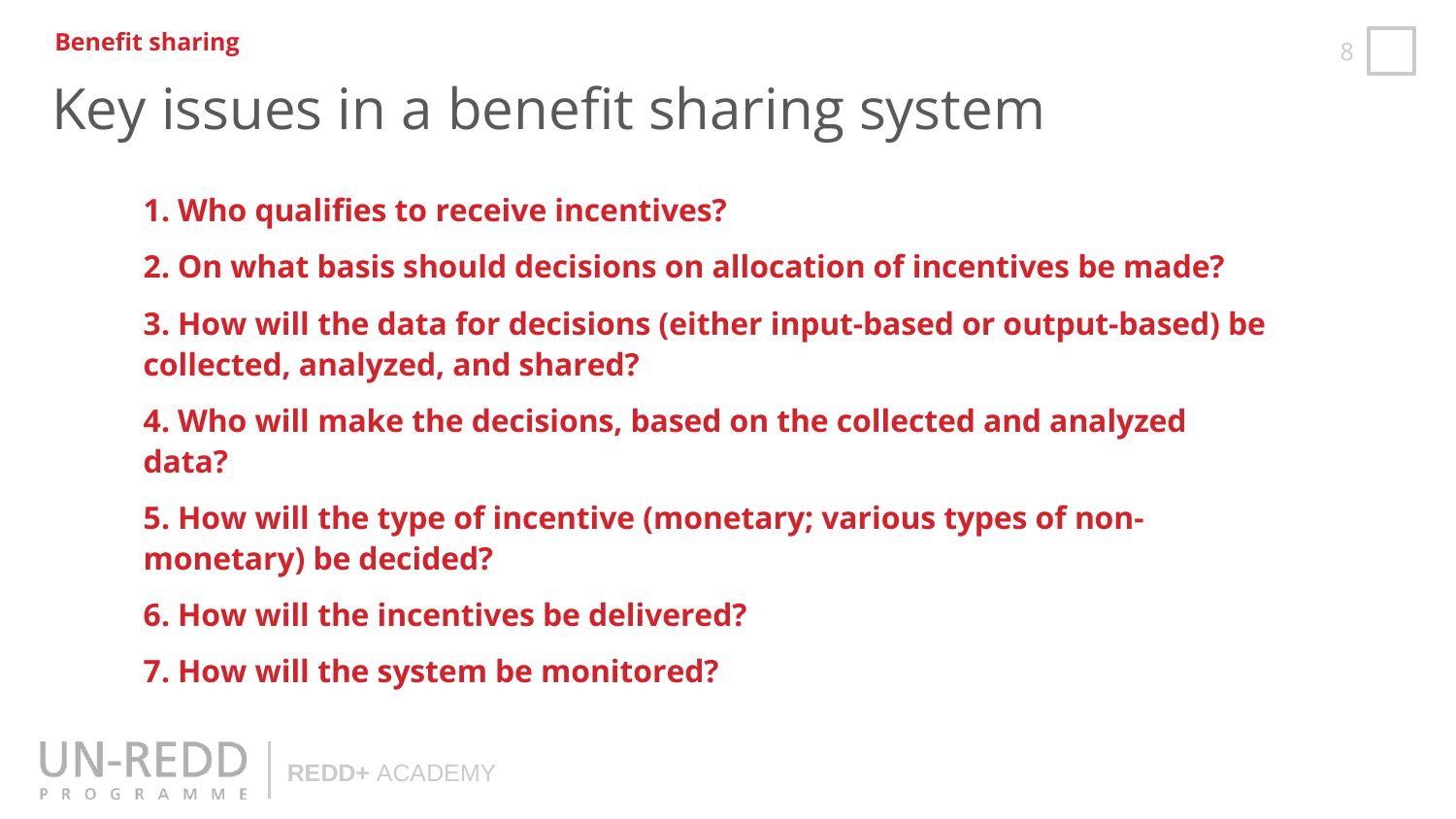

Benefit sharing
Key issues in a benefit sharing system
1. Who qualifies to receive incentives?
2. On what basis should decisions on allocation of incentives be made?
3. How will the data for decisions (either input-based or output-based) be collected, analyzed, and shared?
4. Who will make the decisions, based on the collected and analyzed data?
5. How will the type of incentive (monetary; various types of non-monetary) be decided?
6. How will the incentives be delivered?
7. How will the system be monitored?